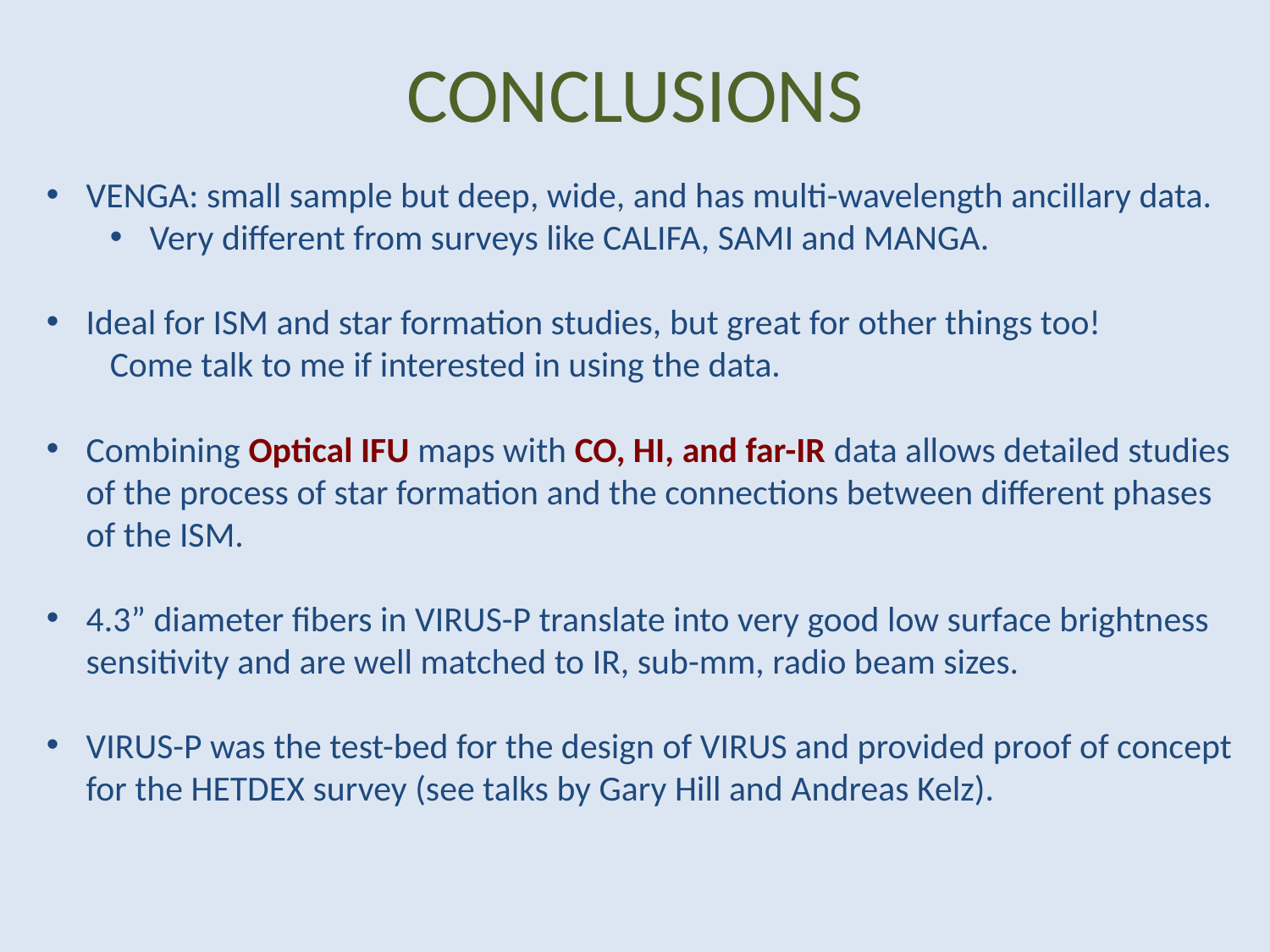

# CONCLUSIONS
VENGA: small sample but deep, wide, and has multi-wavelength ancillary data.
Very different from surveys like CALIFA, SAMI and MANGA.

Ideal for ISM and star formation studies, but great for other things too!
Come talk to me if interested in using the data.

Combining Optical IFU maps with CO, HI, and far-IR data allows detailed studies of the process of star formation and the connections between different phases of the ISM.

4.3” diameter fibers in VIRUS-P translate into very good low surface brightness sensitivity and are well matched to IR, sub-mm, radio beam sizes.

VIRUS-P was the test-bed for the design of VIRUS and provided proof of concept for the HETDEX survey (see talks by Gary Hill and Andreas Kelz).